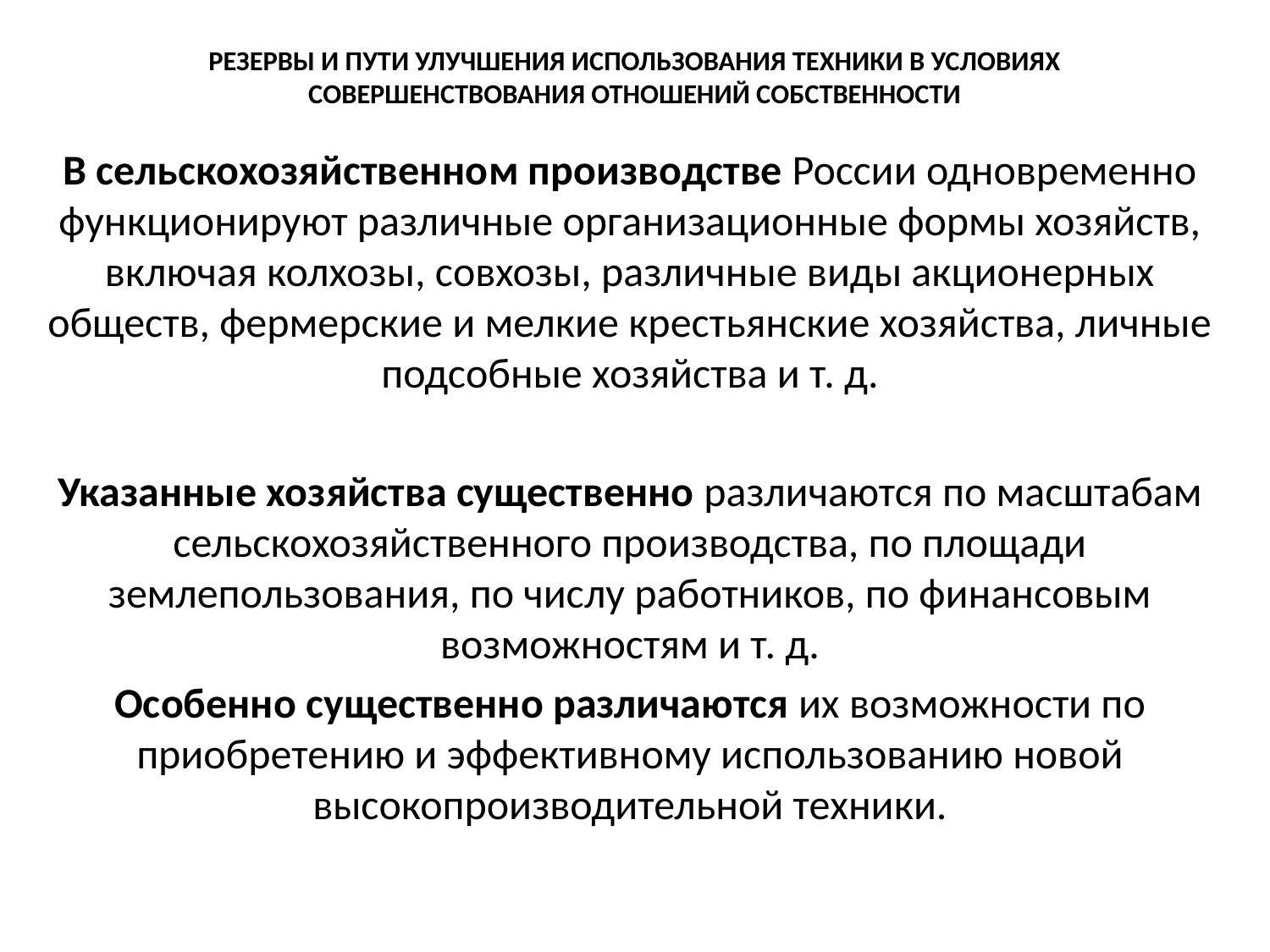

# РЕЗЕРВЫ И ПУТИ УЛУЧШЕНИЯ ИСПОЛЬЗОВАНИЯ ТЕХНИКИ В УСЛОВИЯХ СОВЕРШЕНСТВОВАНИЯ ОТНОШЕНИЙ СОБСТВЕННОСТИ
В сельскохозяйственном производстве России одновременно функционируют различные организационные формы хозяйств, включая колхозы, совхозы, различные виды акционерных обществ, фермерские и мелкие крестьянские хозяйства, личные подсобные хозяйства и т. д.

Указанные хозяйства существенно различаются по масштабам сельскохозяйственного производства, по площади землепользования, по числу работников, по финансовым возможностям и т. д.
Особенно существенно различаются их возможности по приобретению и эффективному использованию новой высокопроизводительной техники.